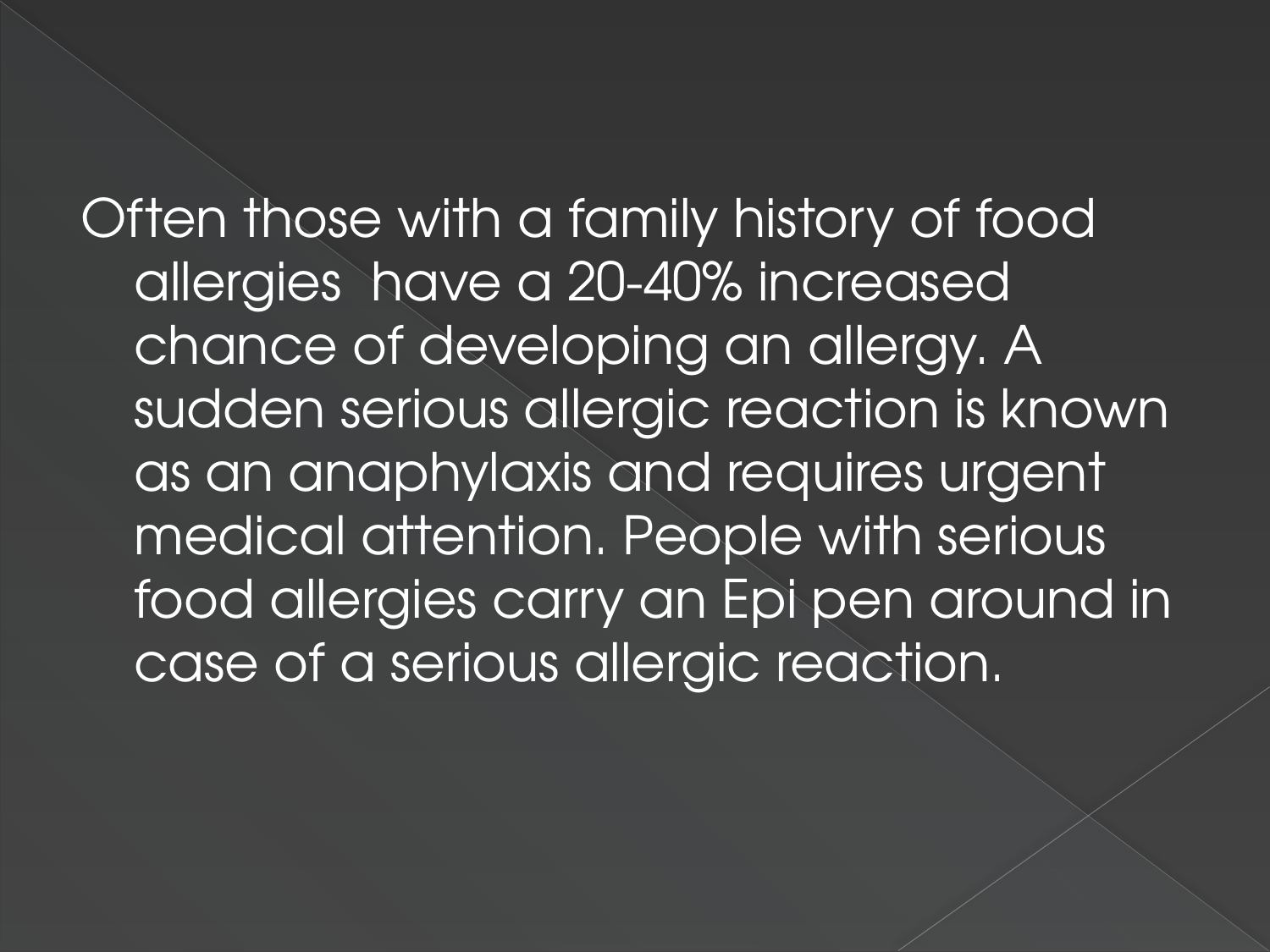

Often those with a family history of food allergies  have a 20-40% increased chance of developing an allergy. A sudden serious allergic reaction is known as an anaphylaxis and requires urgent medical attention. People with serious food allergies carry an Epi pen around in case of a serious allergic reaction.